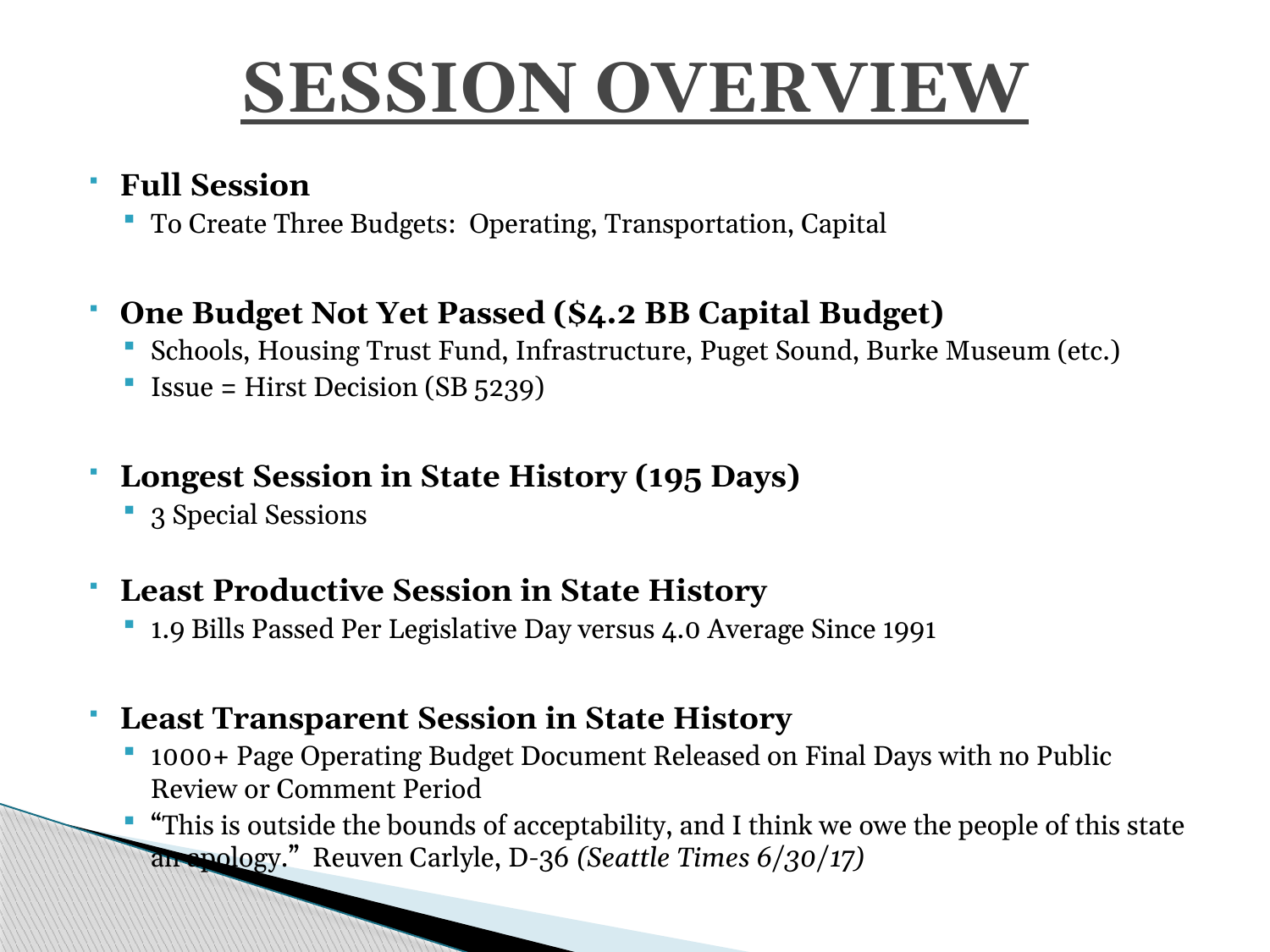

# SESSION OVERVIEW

Full Session
To Create Three Budgets:  Operating, Transportation, Capital

One Budget Not Yet Passed ($4.2 BB Capital Budget)
Schools, Housing Trust Fund, Infrastructure, Puget Sound, Burke Museum (etc.)
Issue = Hirst Decision (SB 5239)

Longest Session in State History (195 Days)
3 Special Sessions

Least Productive Session in State History
1.9 Bills Passed Per Legislative Day versus 4.0 Average Since 1991

Least Transparent Session in State History
1000+ Page Operating Budget Document Released on Final Days with no Public Review or Comment Period
“This is outside the bounds of acceptability, and I think we owe the people of this state an apology.”  Reuven Carlyle, D-36 (Seattle Times 6/30/17)